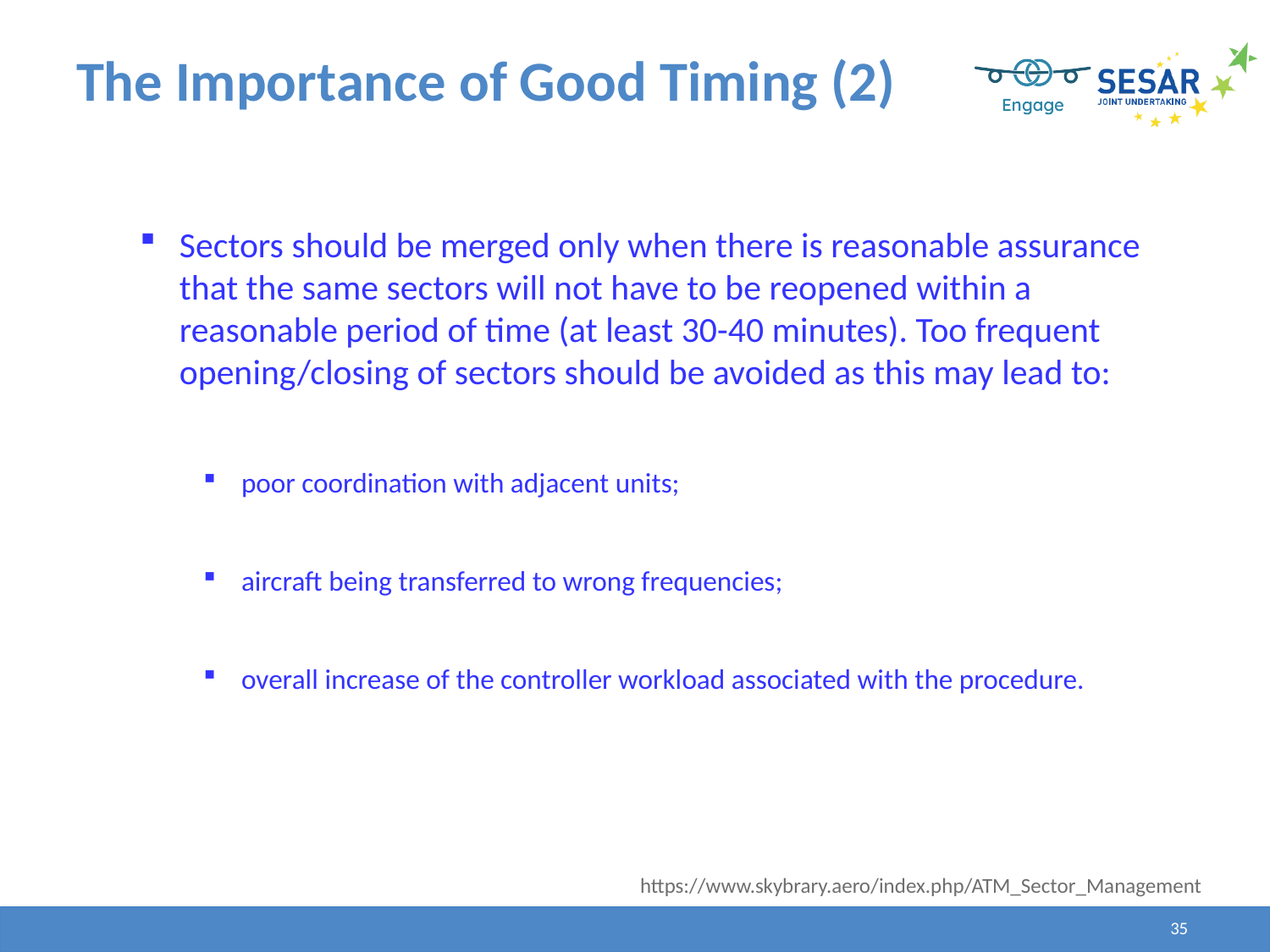

# The Importance of Good Timing (2)
Sectors should be merged only when there is reasonable assurance that the same sectors will not have to be reopened within a reasonable period of time (at least 30-40 minutes). Too frequent opening/closing of sectors should be avoided as this may lead to:

 poor coordination with adjacent units;

 aircraft being transferred to wrong frequencies;

 overall increase of the controller workload associated with the procedure.
https://www.skybrary.aero/index.php/ATM_Sector_Management
35